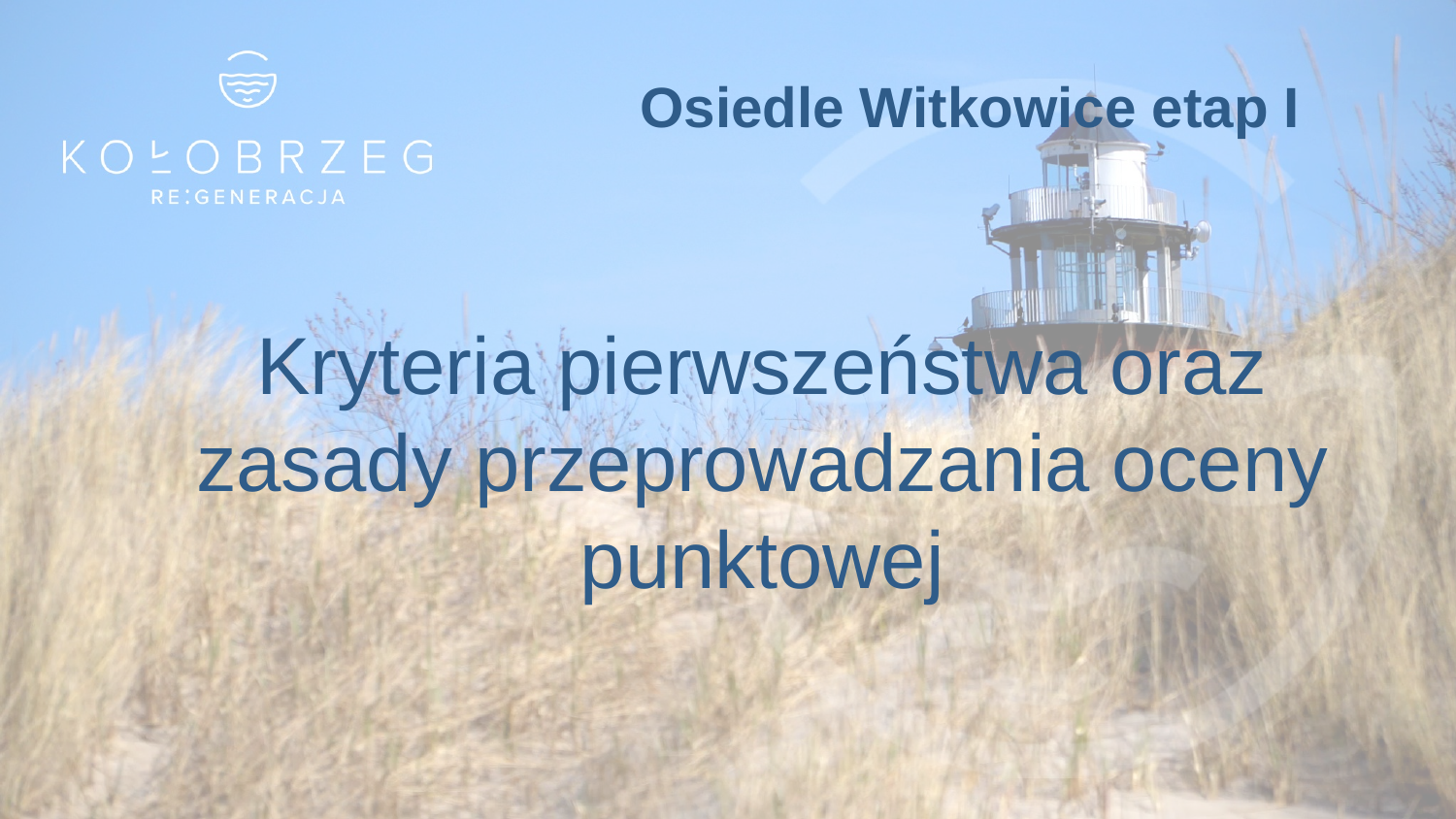

# Osiedle Witkowice etap I
Kryteria pierwszeństwa oraz zasady przeprowadzania oceny punktowej